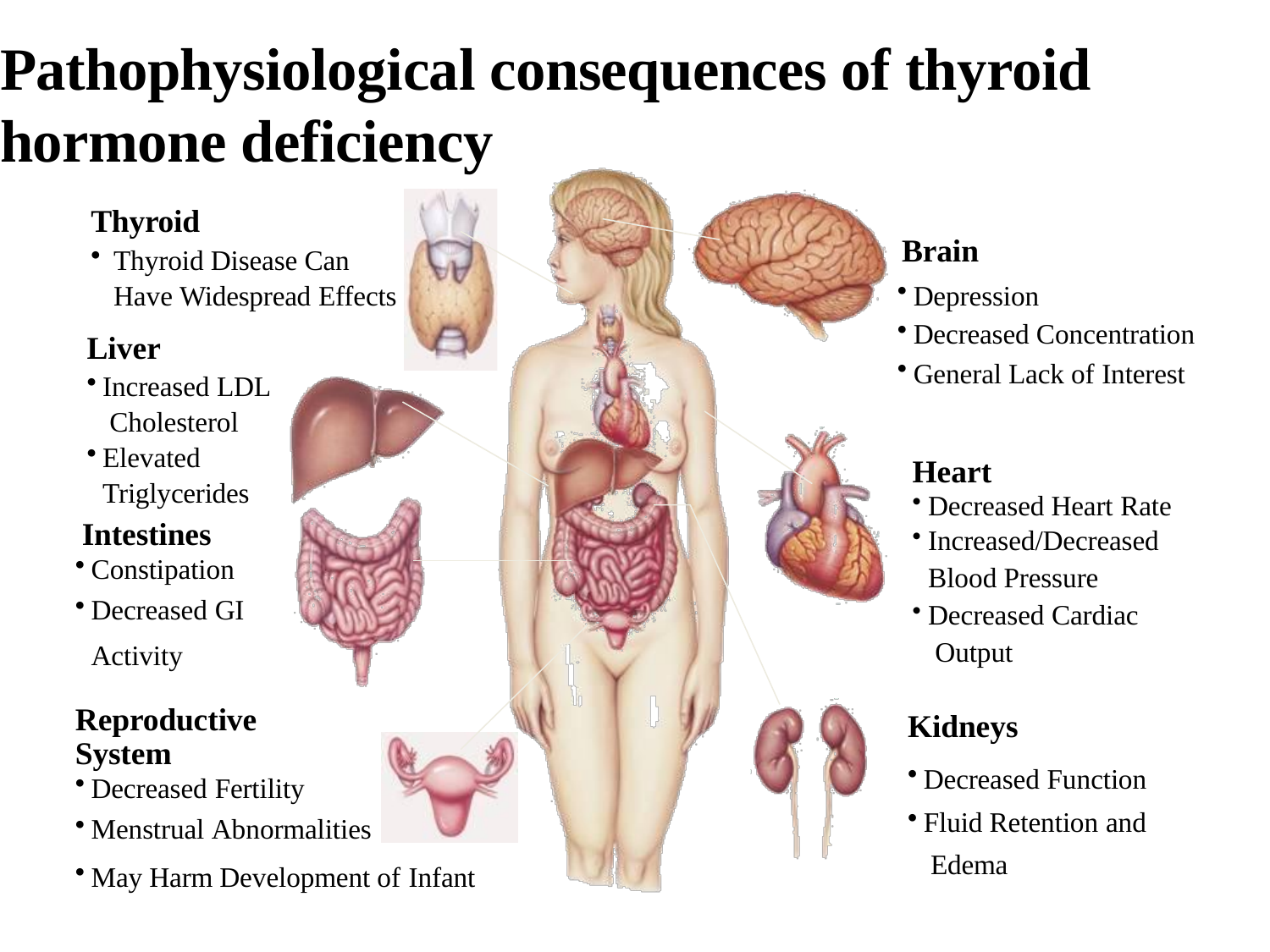

# Pathophysiological consequences of thyroid     hormone deficiency

Thyroid
Brain
Depression
Decreased Concentration
General Lack of Interest

Thyroid Disease Can  Have Widespread Effects
Liver
Increased LDL  Cholesterol
Elevated
Triglycerides
Intestines
Constipation
Decreased GI
Activity

Heart
Decreased Heart Rate
Increased/Decreased
Blood Pressure
Decreased Cardiac  Output

Kidneys
Decreased Function
Fluid Retention and  Edema

Reproductive
System
Decreased Fertility
Menstrual Abnormalities
May Harm Development of Infant